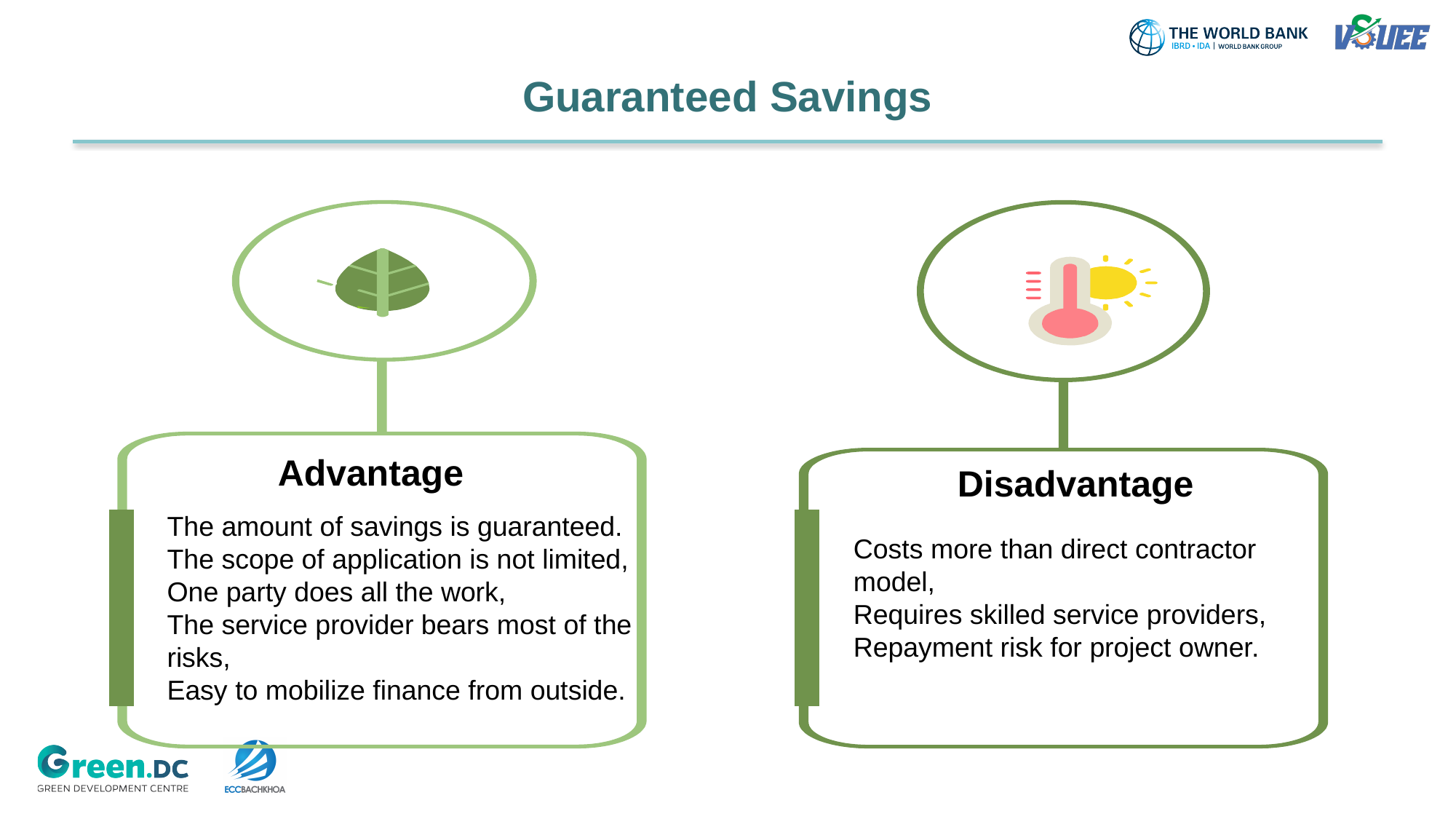

# Guaranteed Savings

Advantage
The amount of savings is guaranteed.
The scope of application is not limited,
One party does all the work,
The service provider bears most of the risks,
Easy to mobilize finance from outside.

Disadvantage
Costs more than direct contractor model,
Requires skilled service providers,
Repayment risk for project owner.